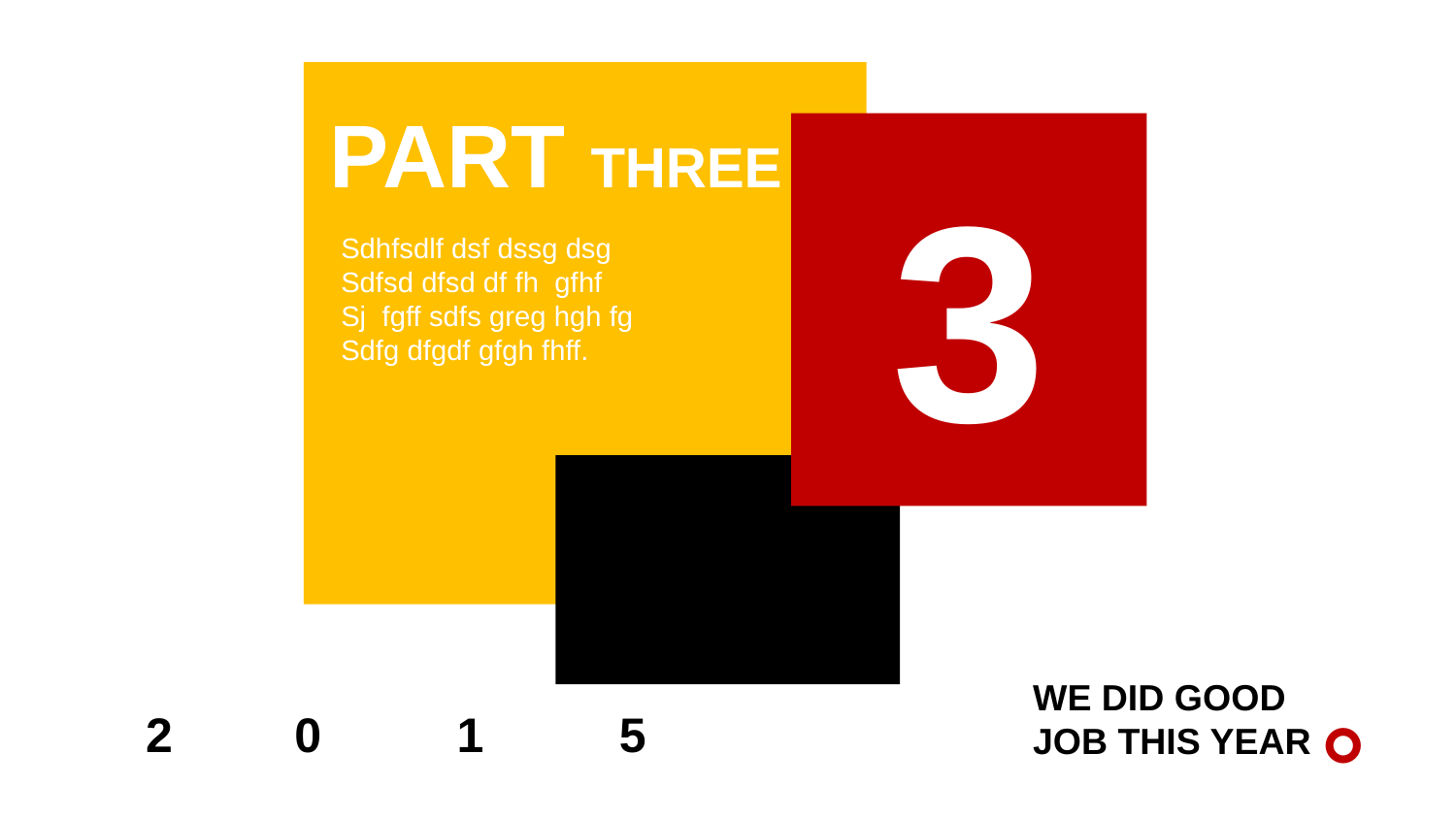

PART THREE

3
Sdhfsdlf dsf dssg dsg
Sdfsd dfsd df fh  gfhf
Sj  fgff sdfs greg hgh fg
Sdfg dfgdf gfgh fhff.

。
WE DID GOOD
JOB THIS YEAR
2         0          1          5